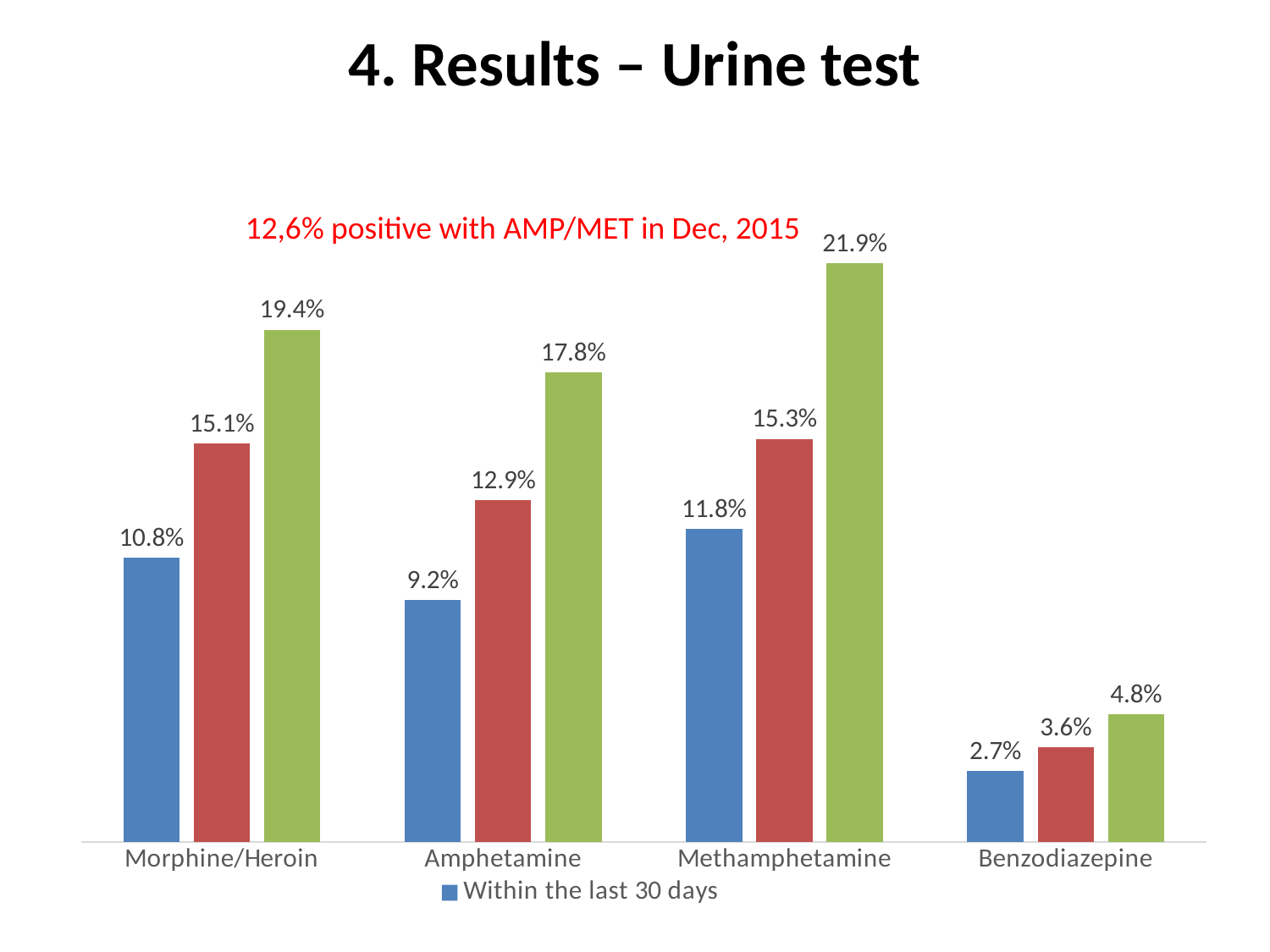

4. Results – Urine test

### Chart

| Category | Within the last 30 days | Within the last 3 months | After get MMT |
|---|---|---|---|
| Morphine/Heroin | 0.10771992818671454 | 0.15080789946140036 | 0.19389587073608616 |
| Amphetamine | 0.09156193895870736 | 0.12926391382405744 | 0.17773788150807898 |
| Methamphetamine | 0.118491921005386 | 0.1526032315978456 | 0.21903052064631956 |
| Benzodiazepine | 0.026929982046678635 | 0.03590664272890485 | 0.04847396768402154 |
12,6% positive with AMP/MET in Dec, 2015